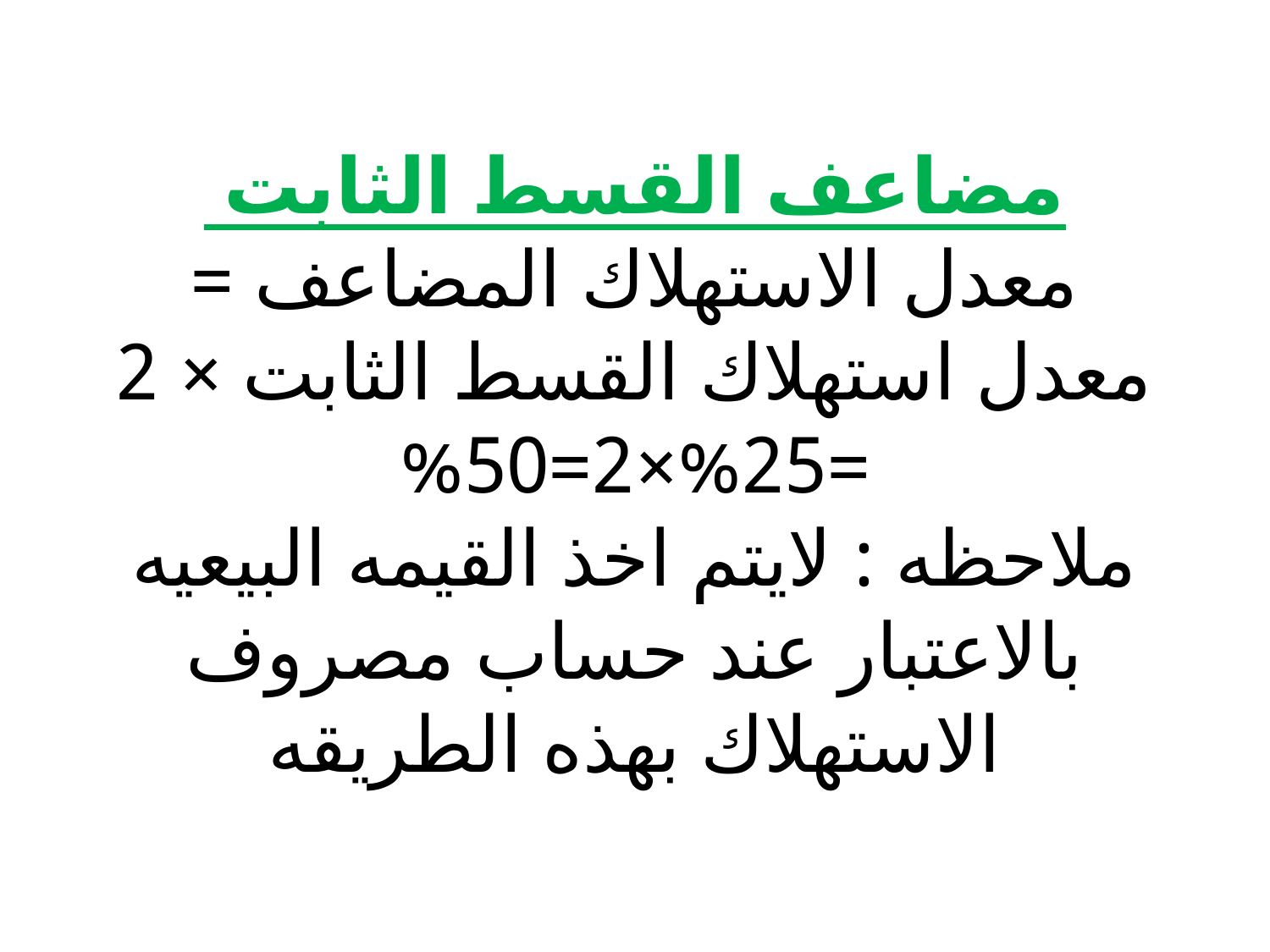

# مضاعف القسط الثابت معدل الاستهلاك المضاعف = معدل استهلاك القسط الثابت × 2 =25%×2=50% ملاحظه : لايتم اخذ القيمه البيعيه بالاعتبار عند حساب مصروف الاستهلاك بهذه الطريقه